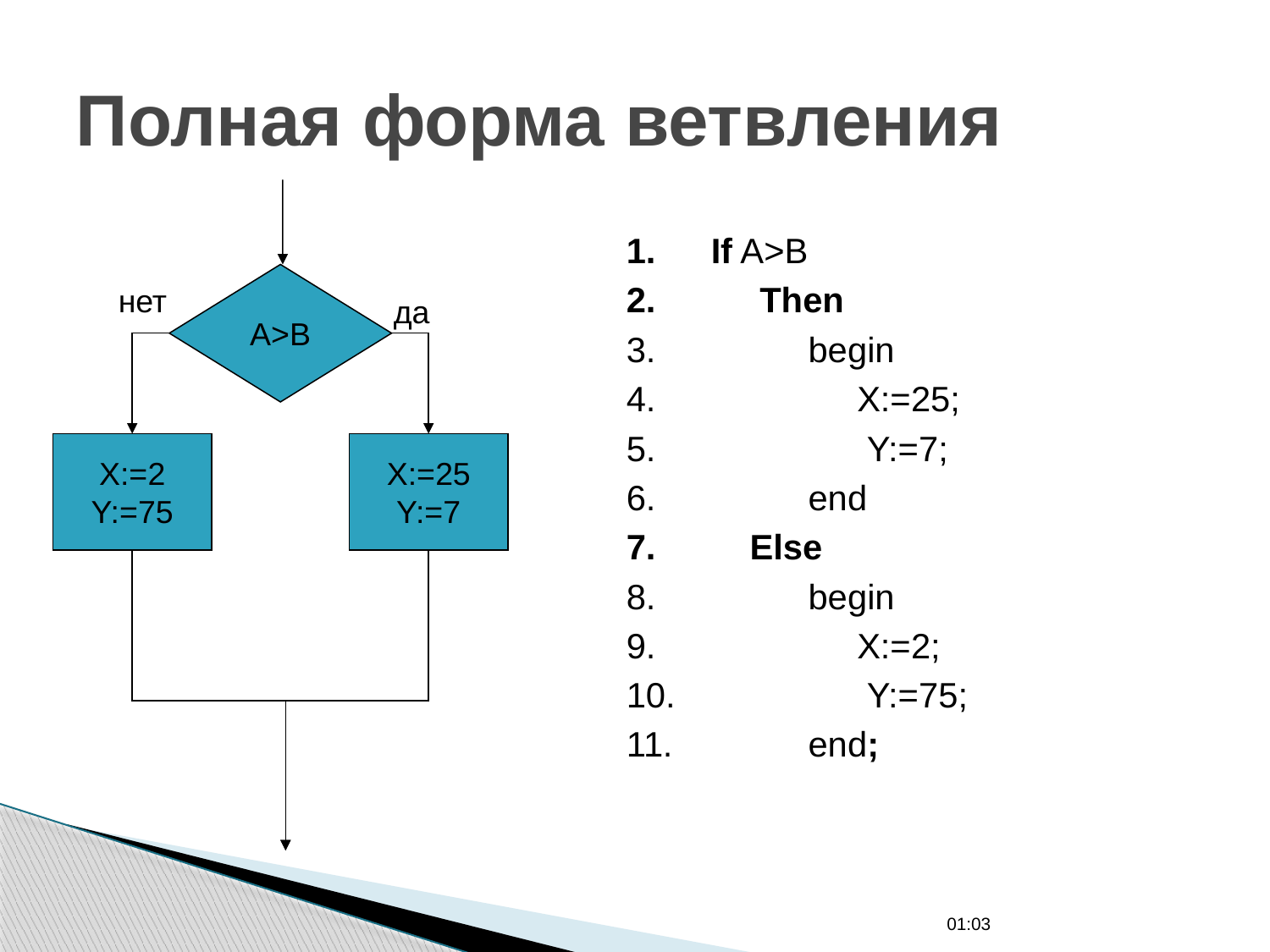

# Полная форма ветвления

A>B
нет
да
X:=2
Y:=75
X:=25
Y:=7
If A>B
     Then
          begin
               X:=25;
                Y:=7;
          end
    Else
          begin
               X:=2;
                Y:=75;
          end;
01:03